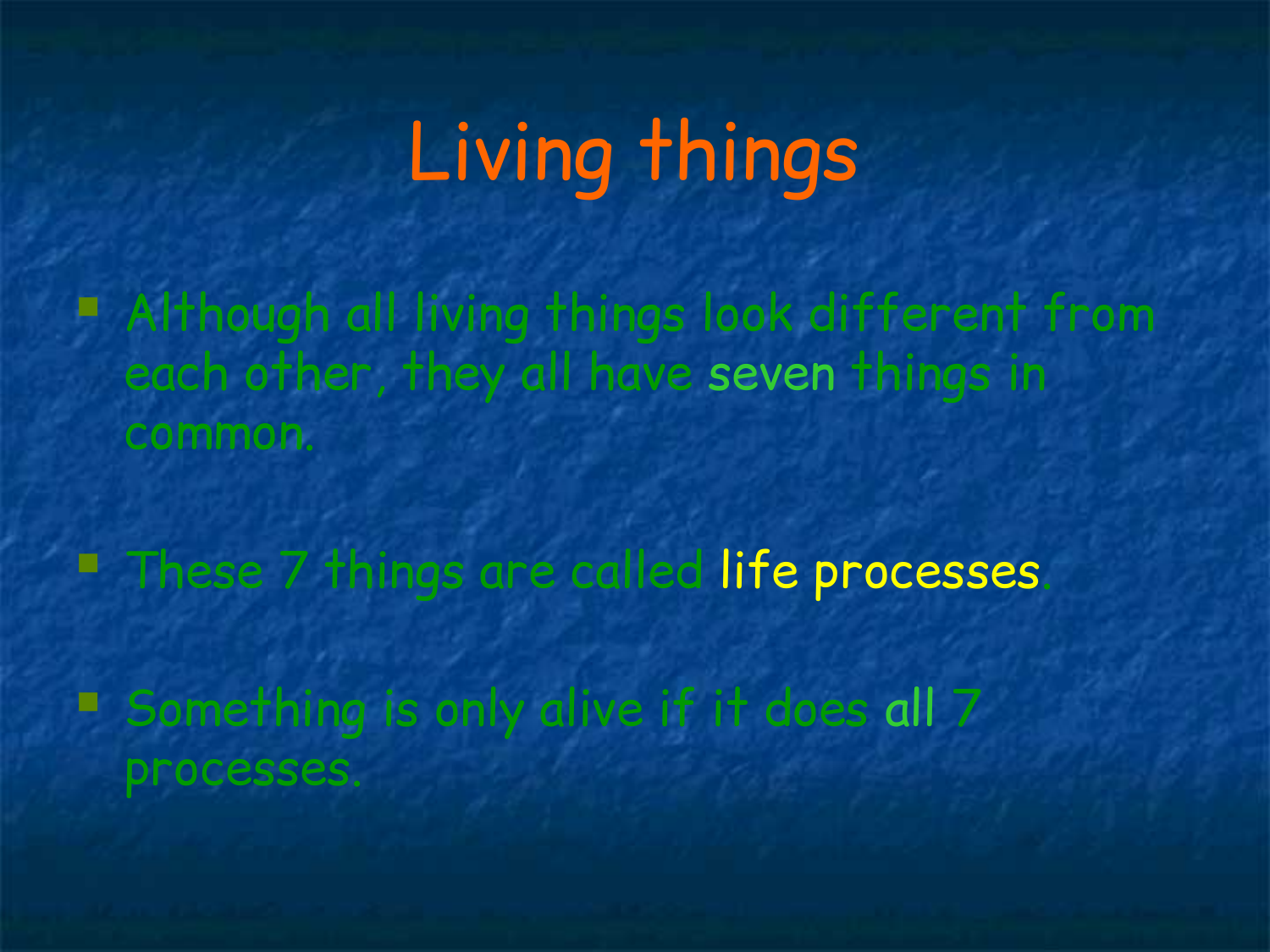

# Living things
Although all living things look different from each other, they all have seven things in common.

These 7 things are called life processes.

Something is only alive if it does all 7 processes.